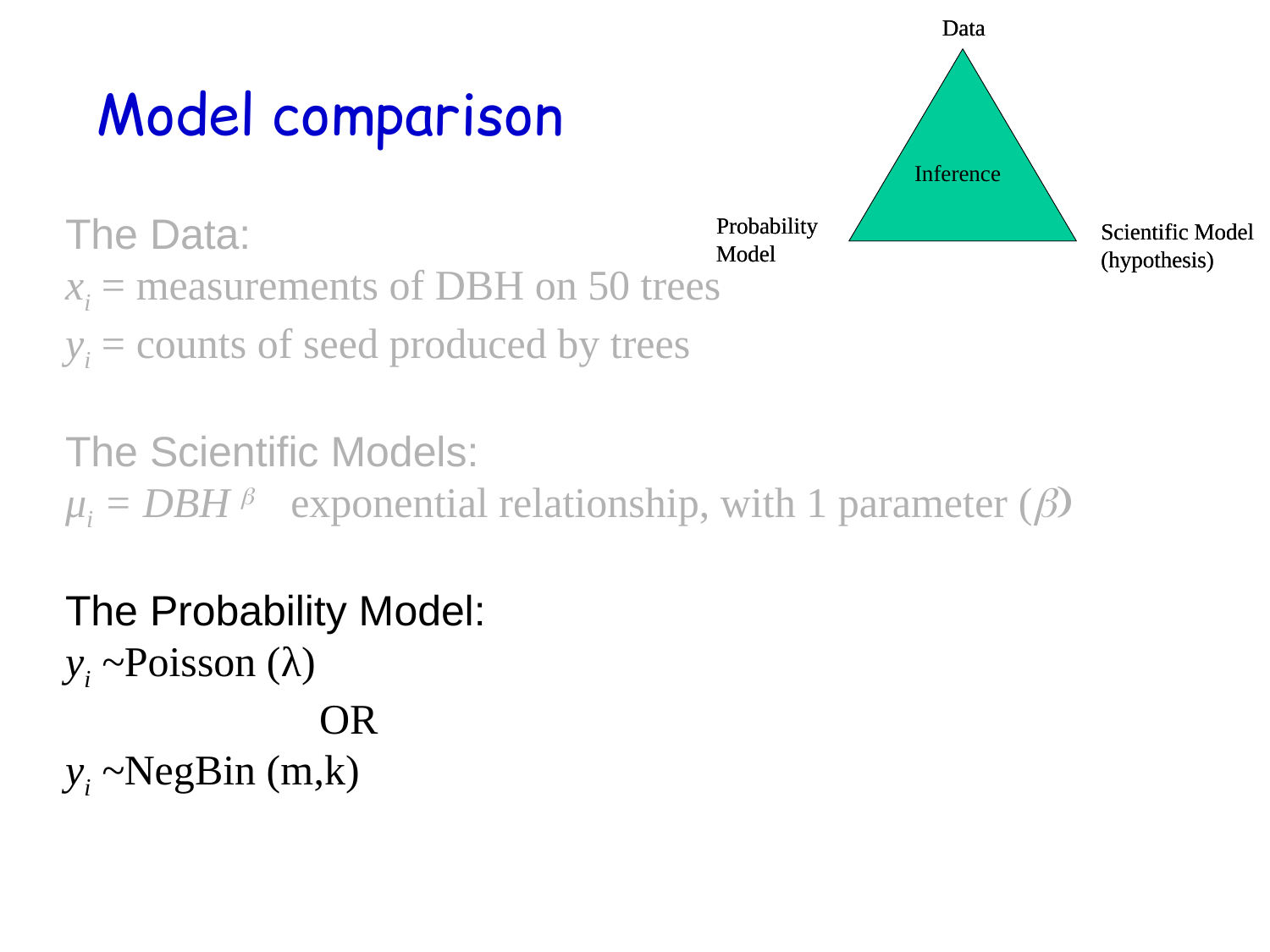

Data
Data

Inference
Inference

Probability
Probability

Scientific Model
Scientific Model
Model
Model
(hypothesis)
(hypothesis)
# Model comparison
The Data:
xi = measurements of DBH on 50 trees
yi = counts of seed produced by trees

The Scientific Models:
μi = DBH β   exponential relationship, with 1 parameter (β)

The Probability Model:
yi ~Poisson (λ)
		OR
yi ~NegBin (m,k)